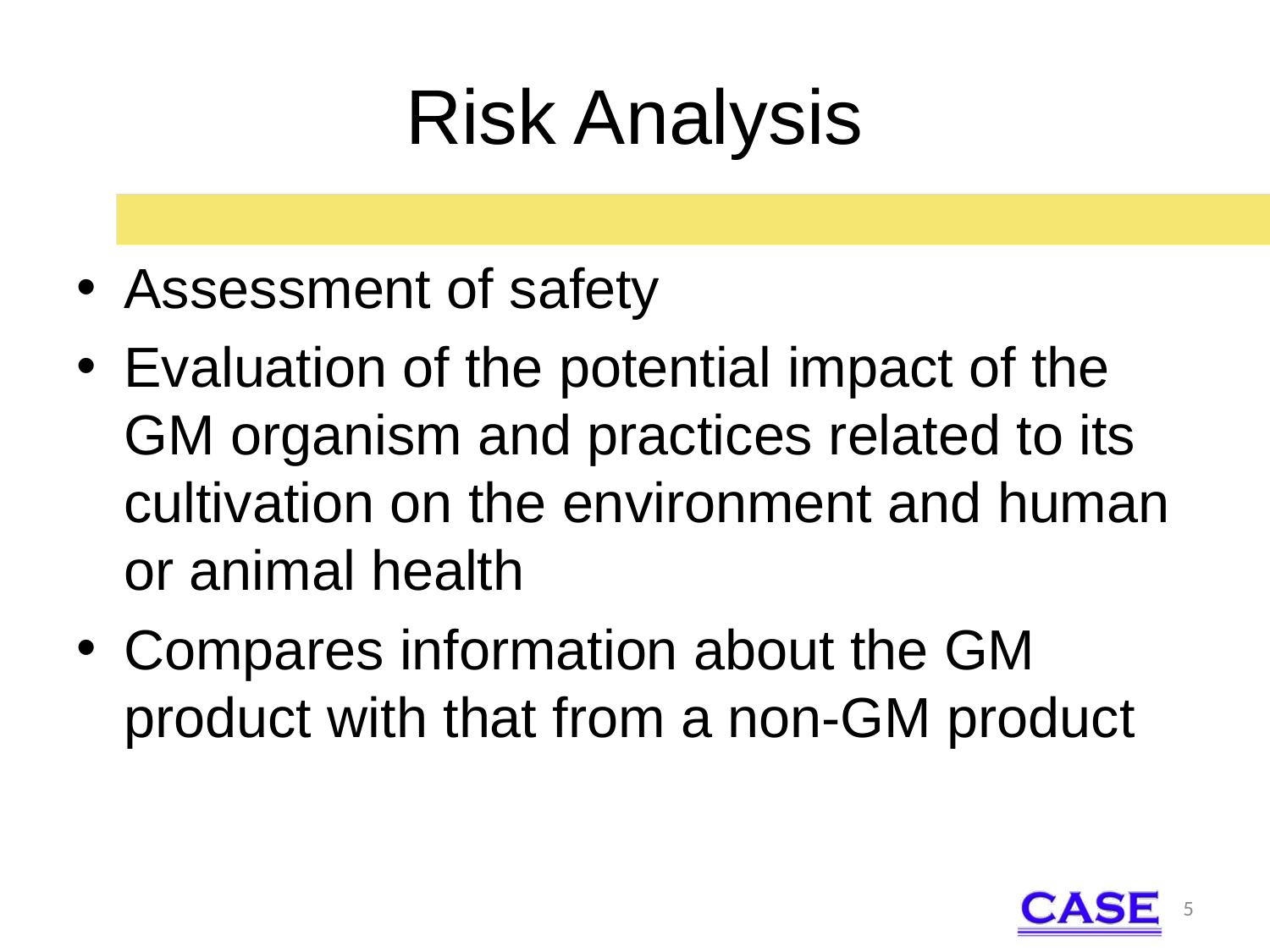

# Risk Analysis
Assessment of safety
Evaluation of the potential impact of the GM organism and practices related to its cultivation on the environment and human or animal health
Compares information about the GM product with that from a non-GM product
5